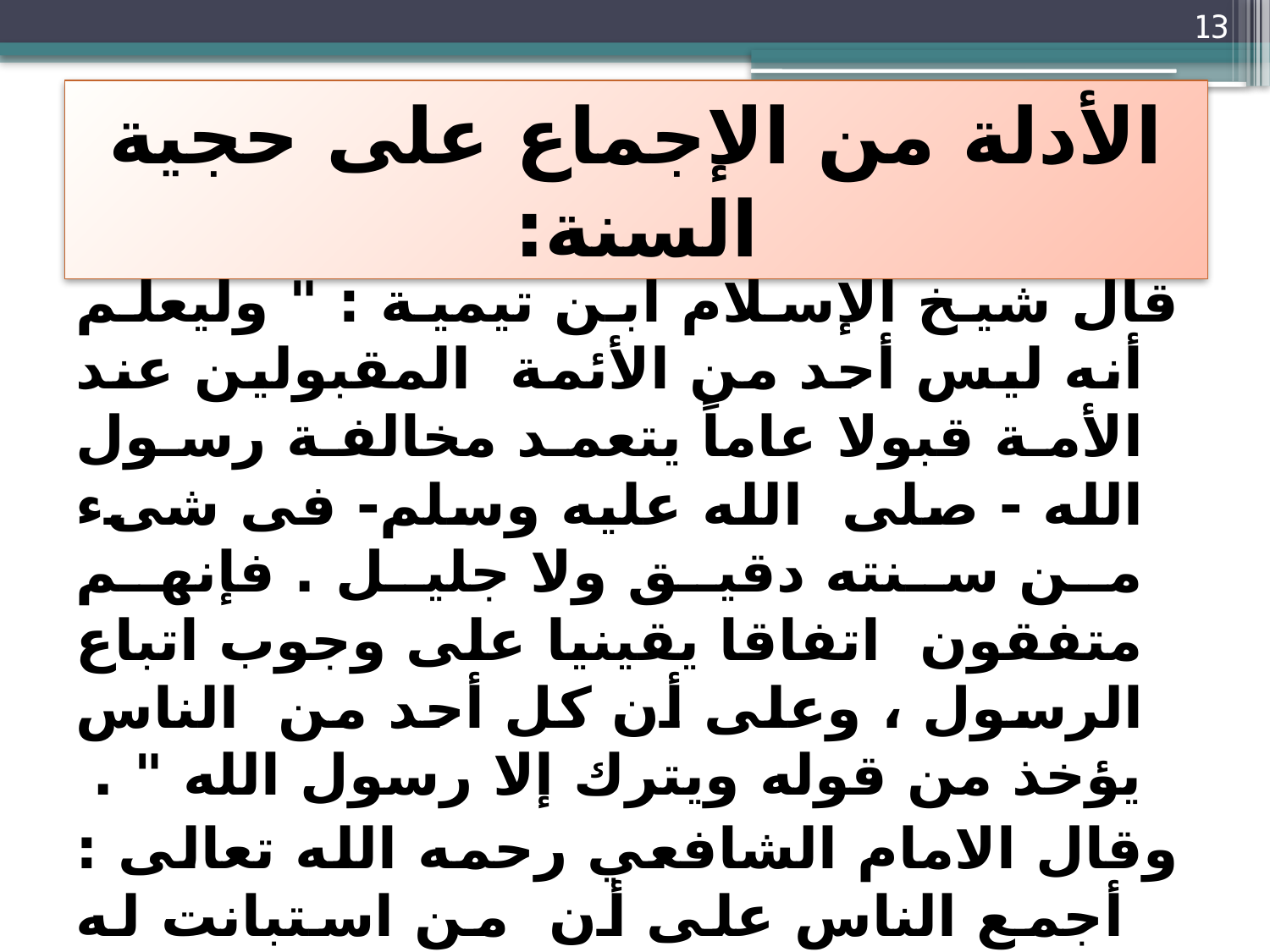

13
وفاء بنت محمد العيسى
# الأدلة من الإجماع على حجية السنة:
قال شيخ الإسلام ابن تيمية : " وليعلم أنه ليس أحد من الأئمة  المقبولين عند الأمة قبولا عاماً يتعمد مخالفة رسول الله - صلى  الله عليه وسلم- فى شىء من سنته دقيق ولا جليل . فإنهم متفقون  اتفاقا يقينيا على وجوب اتباع الرسول ، وعلى أن كل أحد من  الناس يؤخذ من قوله ويترك إلا رسول الله " .
وقال الامام الشافعي رحمه الله تعالى :  أجمع الناس على أن  من استبانت له سنة رسول الله - صلى الله عليه وسلم - لم يكن  له أن يدعها لقول أحد من الناس "